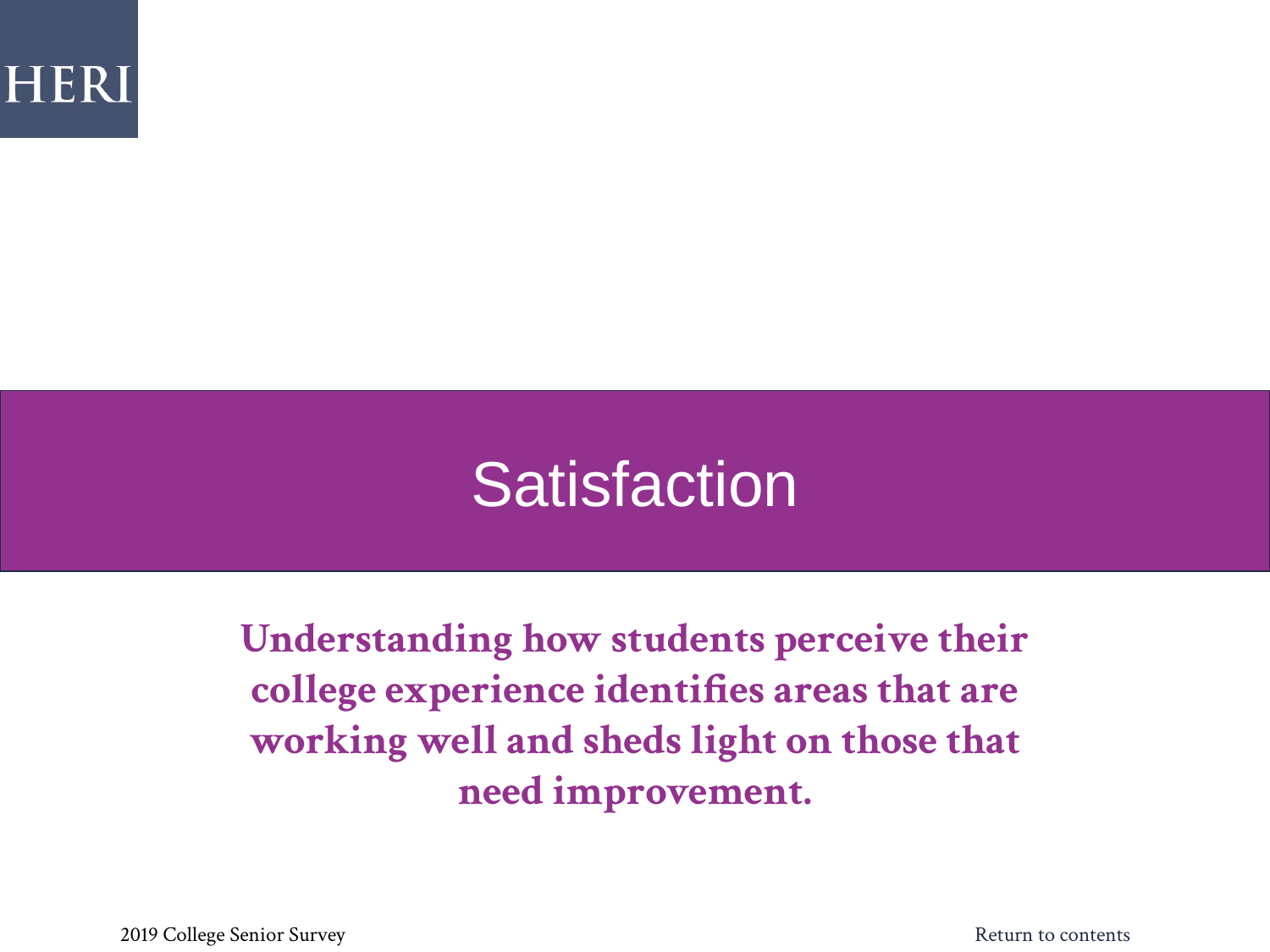

# Satisfaction
Understanding how students perceive their college experience identifies areas that are working well and sheds light on those that need improvement.
2019 College Senior Survey